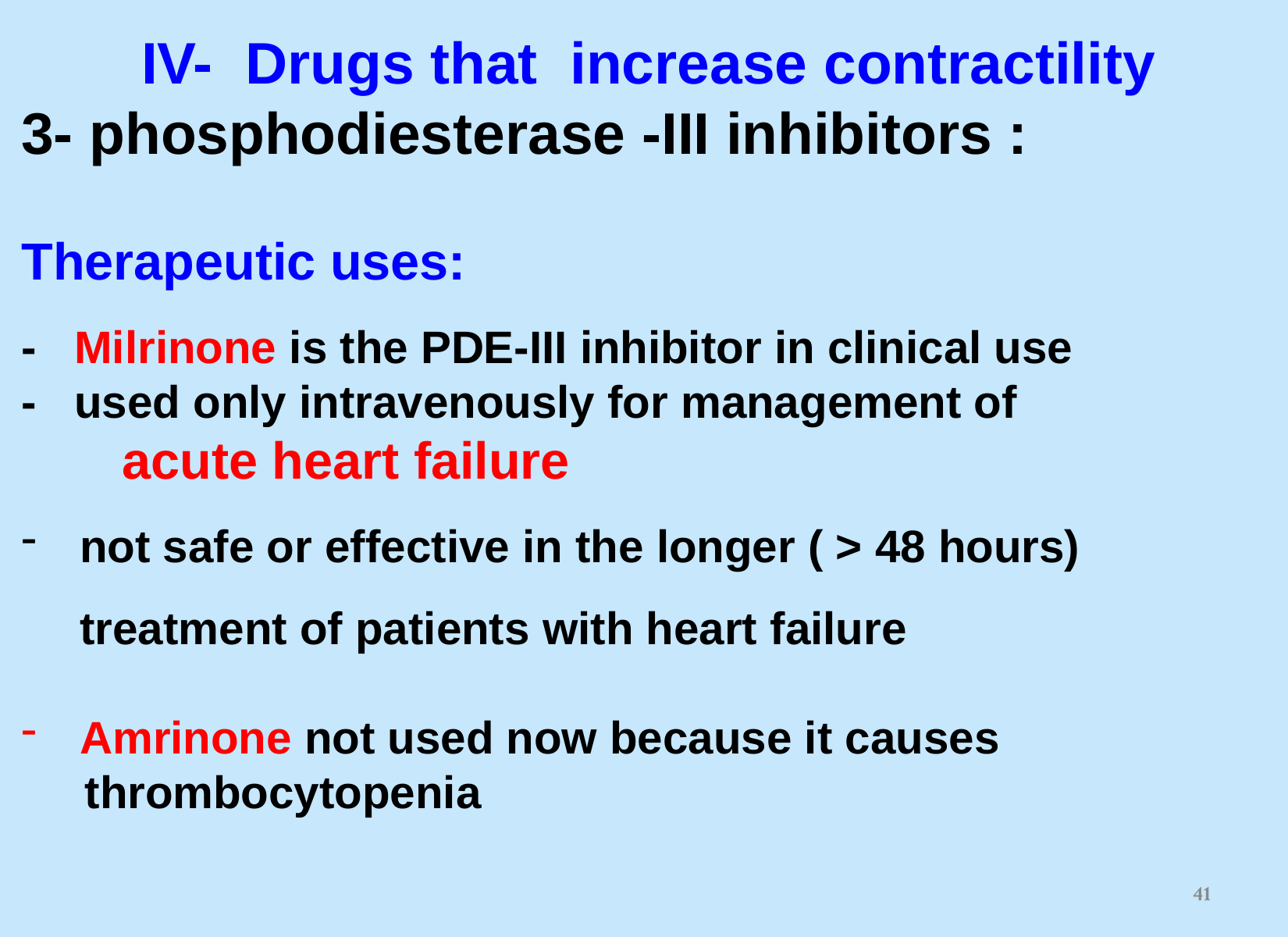

IV-  Drugs that  increase contractility
3- phosphodiesterase -III inhibitors :

Therapeutic uses:
-   Milrinone is the PDE-III inhibitor in clinical use
-   used only intravenously for management of
       acute heart failure
not safe or effective in the longer ( > 48 hours) treatment of patients with heart failure

Amrinone not used now because it causes
     thrombocytopenia

41